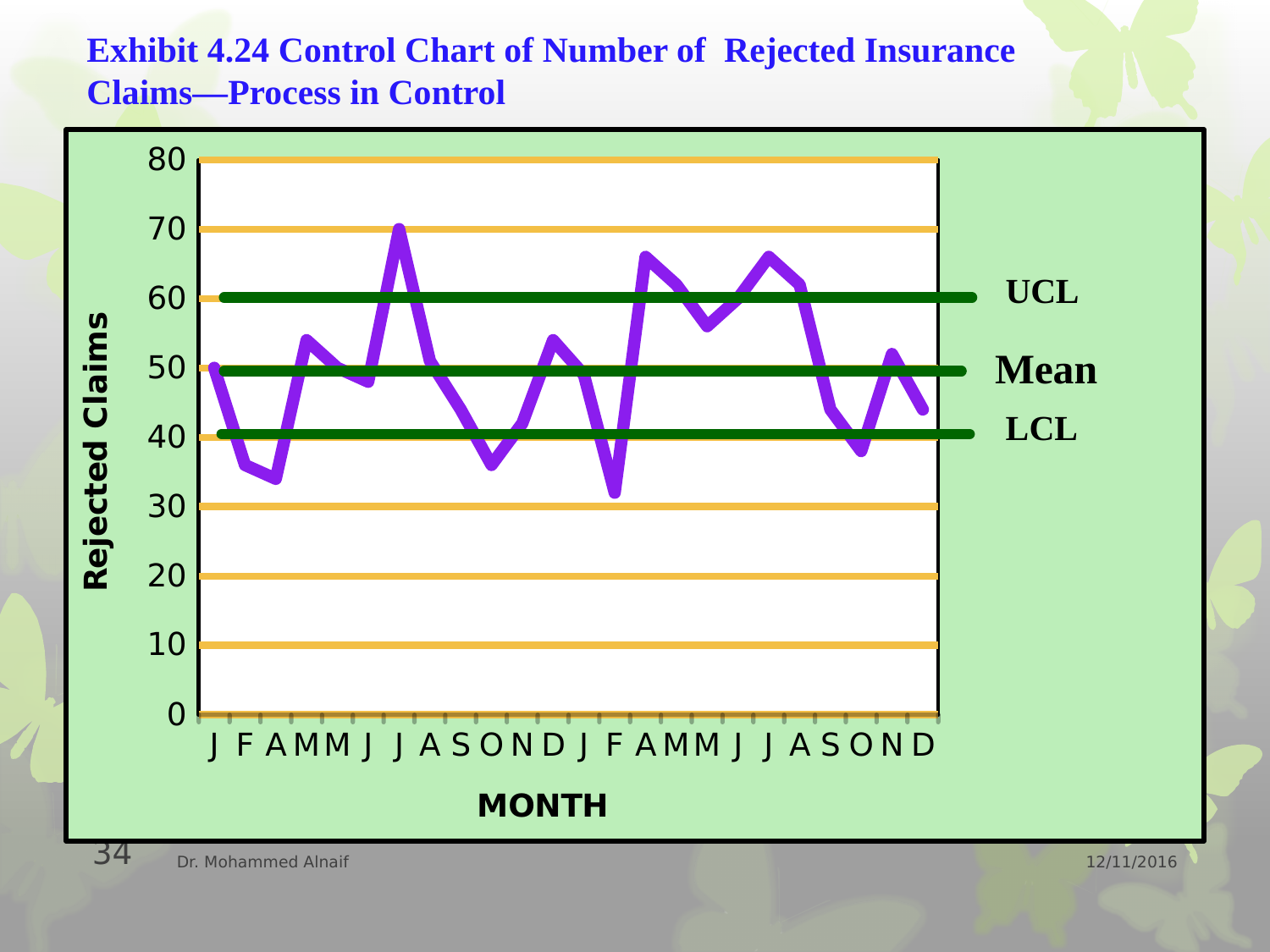

Exhibit 4.24 Control Chart of Number of  Rejected Insurance Claims—Process in Control

### Chart

| Category |  |
|---|---|
| J | 50.0 |
| F | 36.0 |
| A | 34.0 |
| M | 54.0 |
| M | 50.0 |
| J | 48.0 |
| J | 70.0 |
| A | 51.0 |
| S | 44.0 |
| O | 36.0 |
| N | 42.0 |
| D | 54.0 |
| J | 49.0 |
| F | 32.0 |
| A | 66.0 |
| M | 62.0 |
| M | 56.0 |
| J | 60.0 |
| J | 66.0 |
| A | 62.0 |
| S | 44.0 |
| O | 38.0 |
| N | 52.0 |
| D | 44.0 |
34
Dr. Mohammed Alnaif
12/11/2016